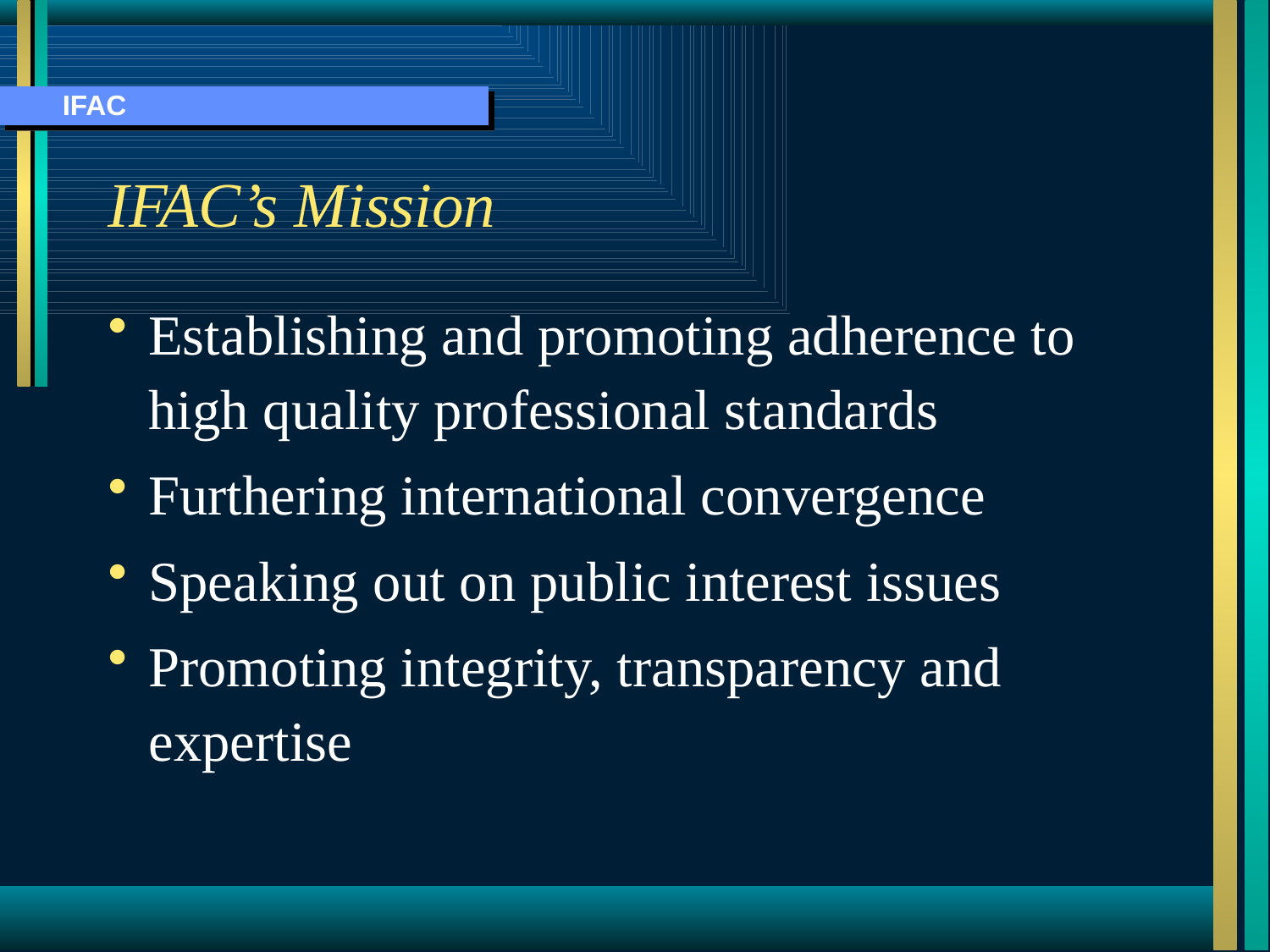

IFAC
# IFAC’s Mission

Establishing and promoting adherence to high quality professional standards
Furthering international convergence
Speaking out on public interest issues
Promoting integrity, transparency and expertise